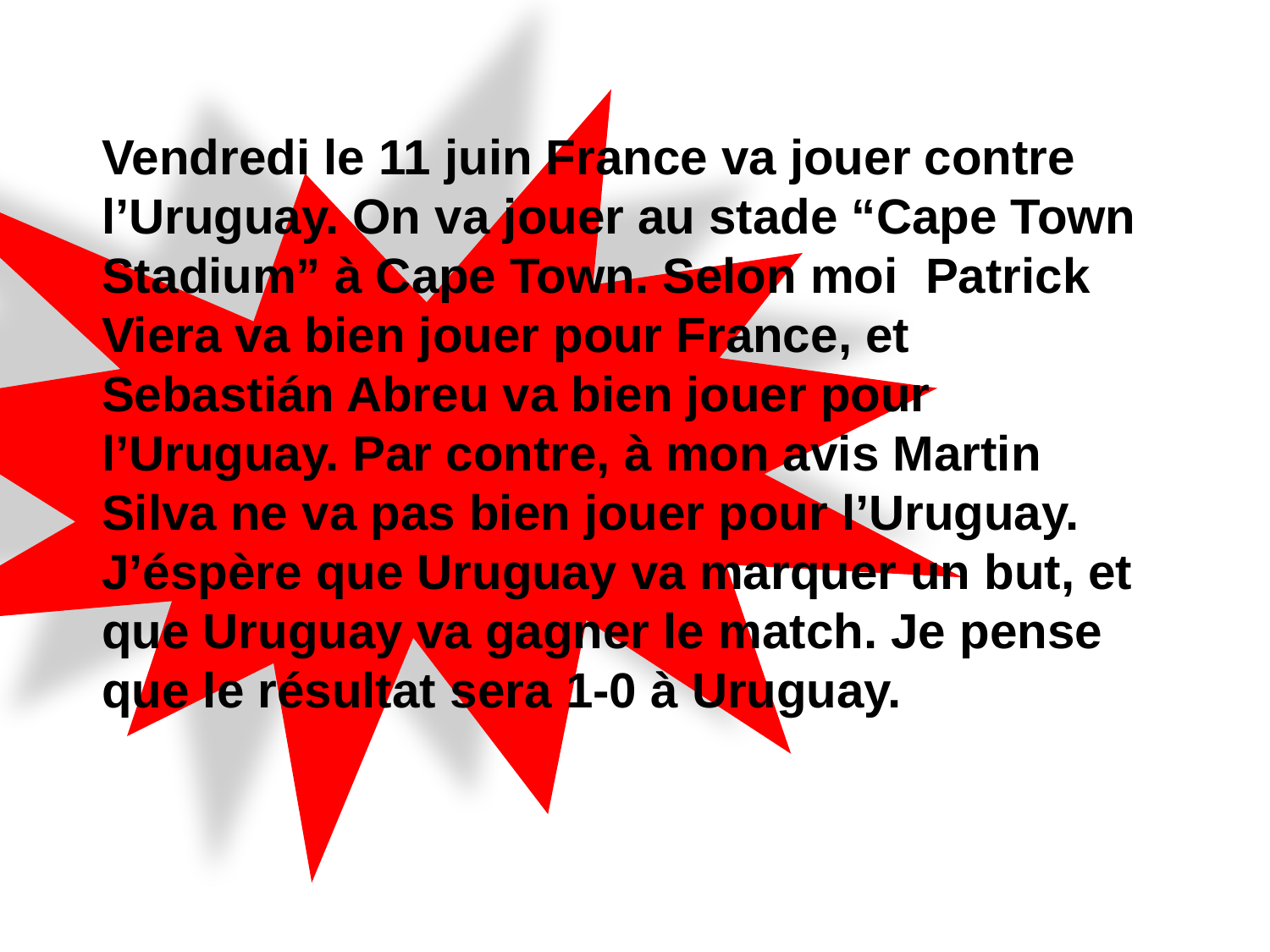

Vendredi le 11 juin France va jouer contre l’Uruguay. On va jouer au stade “Cape Town Stadium” à Cape Town. Selon moi  Patrick Viera va bien jouer pour France, et Sebastián Abreu va bien jouer pour l’Uruguay. Par contre, à mon avis Martin Silva ne va pas bien jouer pour l’Uruguay. J’éspère que Uruguay va marquer un but, et que Uruguay va gagner le match. Je pense que le résultat sera 1-0 à Uruguay.